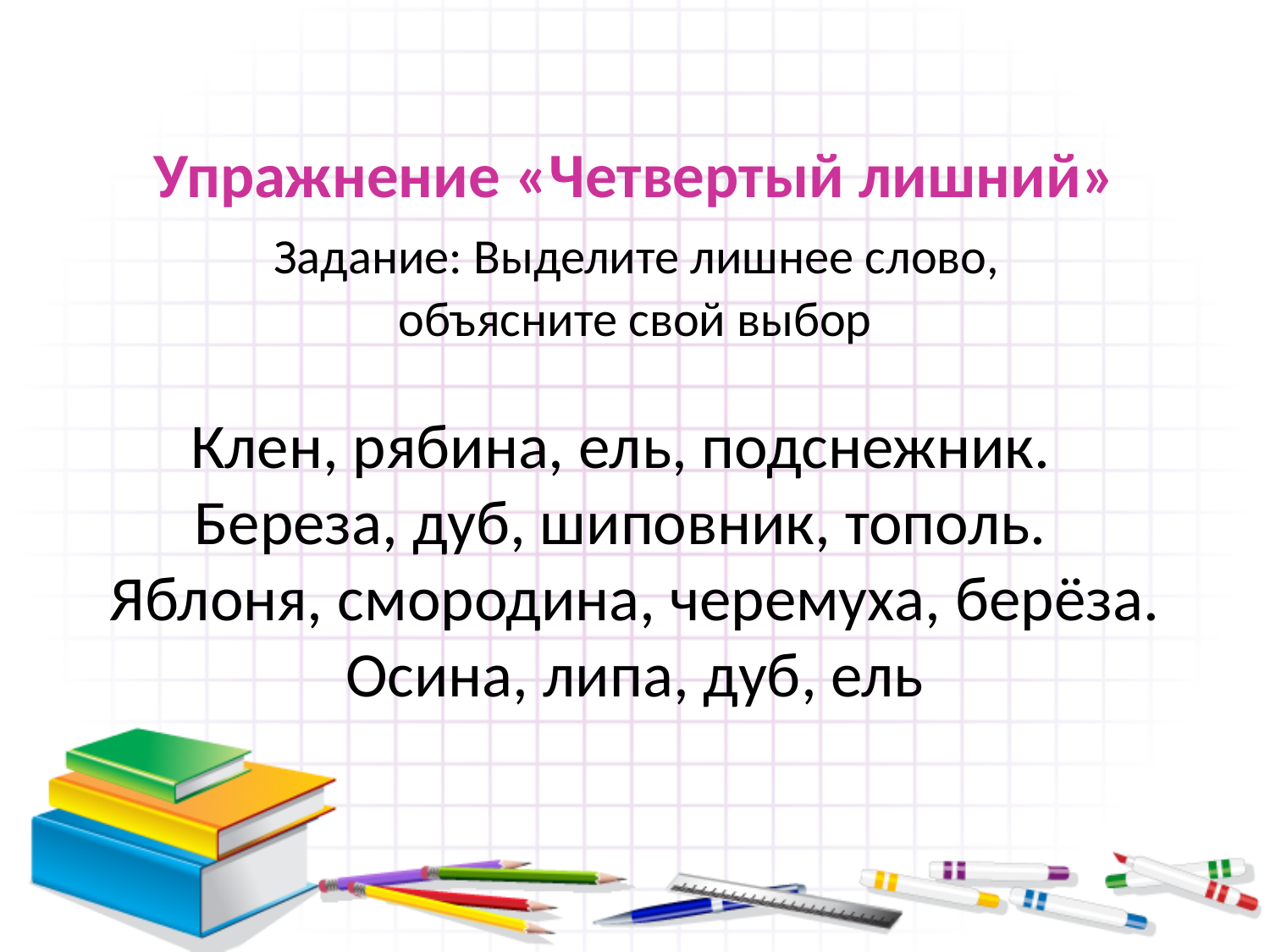

# Упражнение «Четвертый лишний» Задание: Выделите лишнее слово, объясните свой выбор   Клен, рябина, ель, подснежник. Береза, дуб, шиповник, тополь. Яблоня, смородина, черемуха, берёза. Осина, липа, дуб, ель